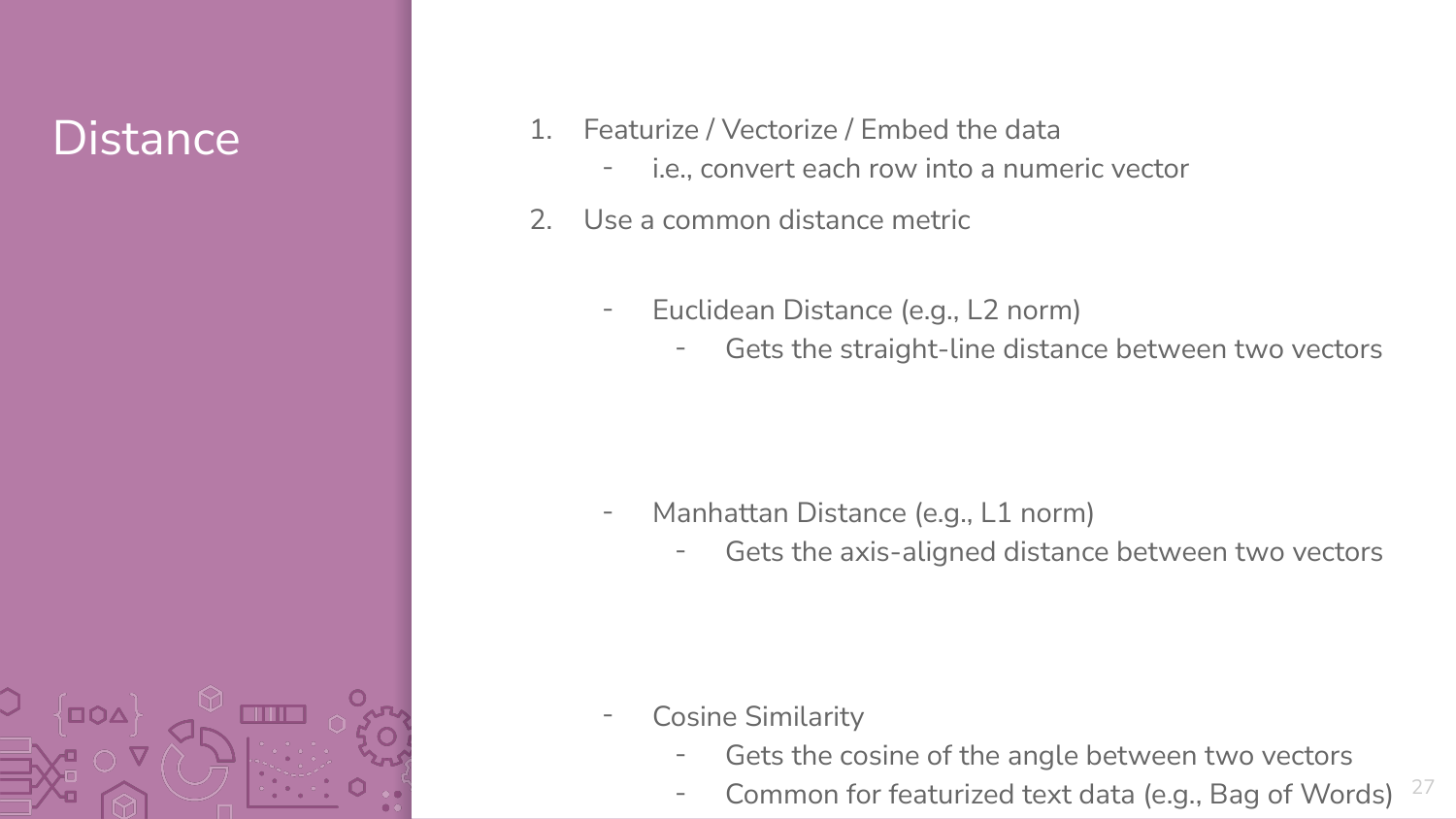

# Distance
Featurize / Vectorize / Embed the data
i.e., convert each row into a numeric vector
Use a common distance metric

Euclidean Distance (e.g., L2 norm)
Gets the straight-line distance between two vectors

Manhattan Distance (e.g., L1 norm)
Gets the axis-aligned distance between two vectors

Cosine Similarity
Gets the cosine of the angle between two vectors
Common for featurized text data (e.g., Bag of Words)
distance = 1 – similarity
27